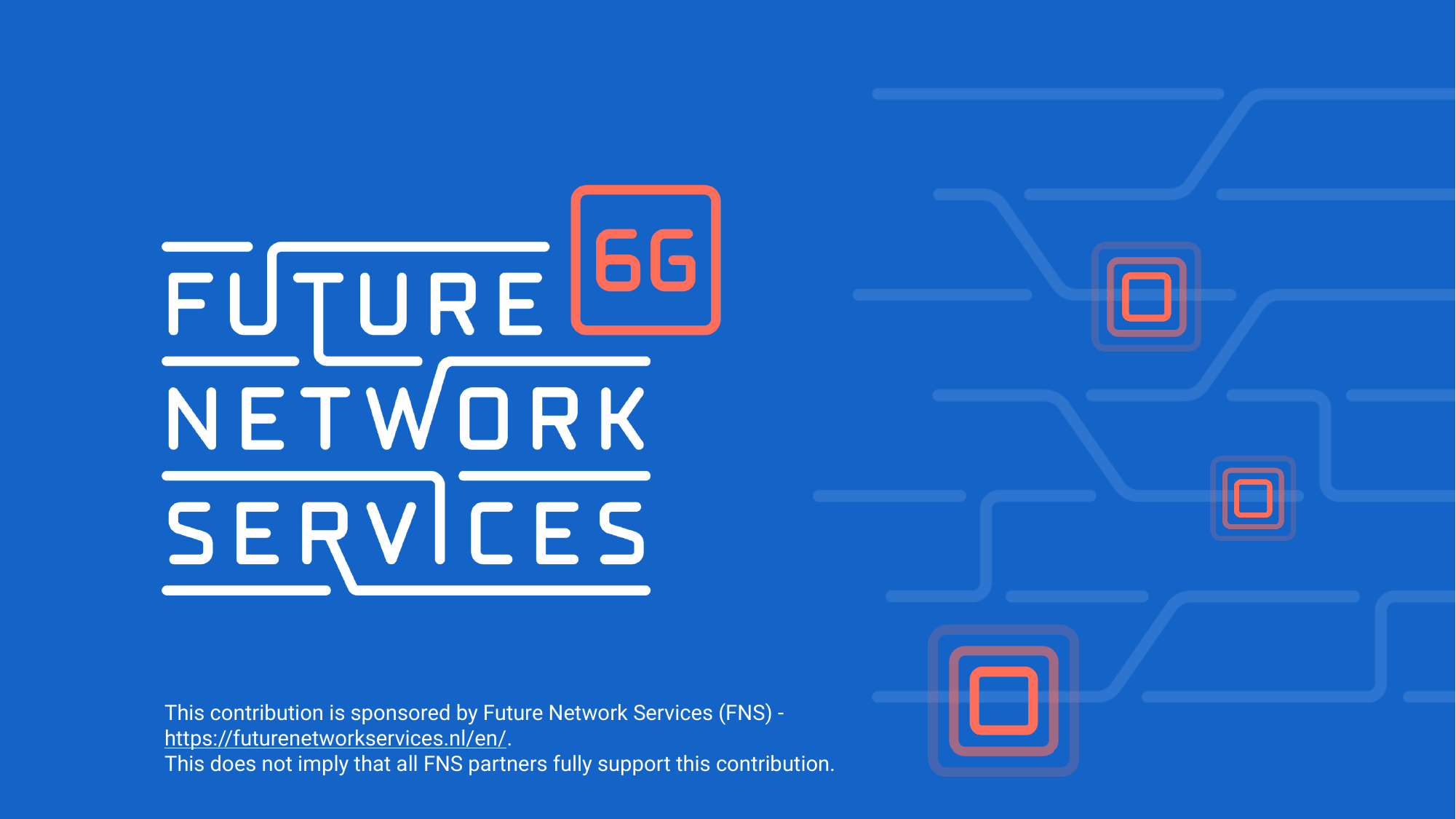

This contribution is sponsored by Future Network Services (FNS) - https://futurenetworkservices.nl/en/.
This does not imply that all FNS partners fully support this contribution.